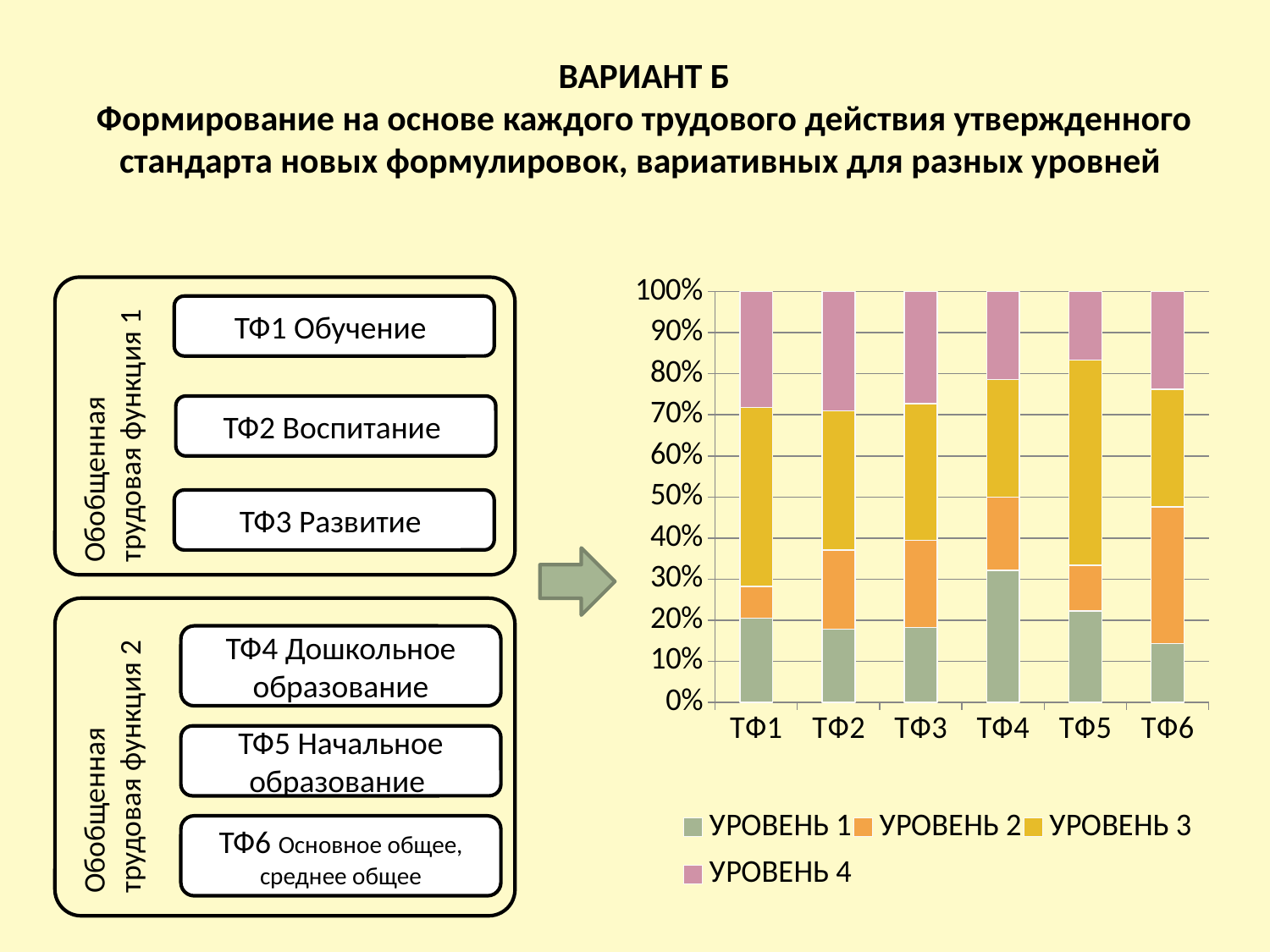

# ВАРИАНТ Б Формирование на основе каждого трудового действия утвержденного стандарта новых формулировок, вариативных для разных уровней

### Chart

| Category | УРОВЕНЬ 1 | УРОВЕНЬ 2 | УРОВЕНЬ 3 | УРОВЕНЬ 4 |
|---|---|---|---|---|
| ТФ1 | 20.51282051282051 | 7.692307692307692 | 43.58974358974356 | 28.205128205128194 |
| ТФ2 | 17.741935483870975 | 19.354838709677427 | 33.870967741935466 | 29.032258064516135 |
| ТФ3 | 18.181818181818205 | 21.212121212121193 | 33.33333333333334 | 27.27272727272725 |
| ТФ4 | 32.14285714285715 | 17.857142857142847 | 28.57142857142857 | 21.428571428571427 |
| ТФ5 | 22.222222222222204 | 11.111111111111109 | 50.0 | 16.66666666666667 |
| ТФ6 | 14.285714285714292 | 33.33333333333334 | 28.57142857142857 | 23.809523809523792 |
Обобщенная трудовая функция 1

ТФ4 Дошкольное образование
ТФ5 Начальное образование
ТФ6 Основное общее, среднее общее
Обобщенная трудовая функция 2
ТФ1 Обучение
ТФ2 Воспитание
ТФ3 Развитие